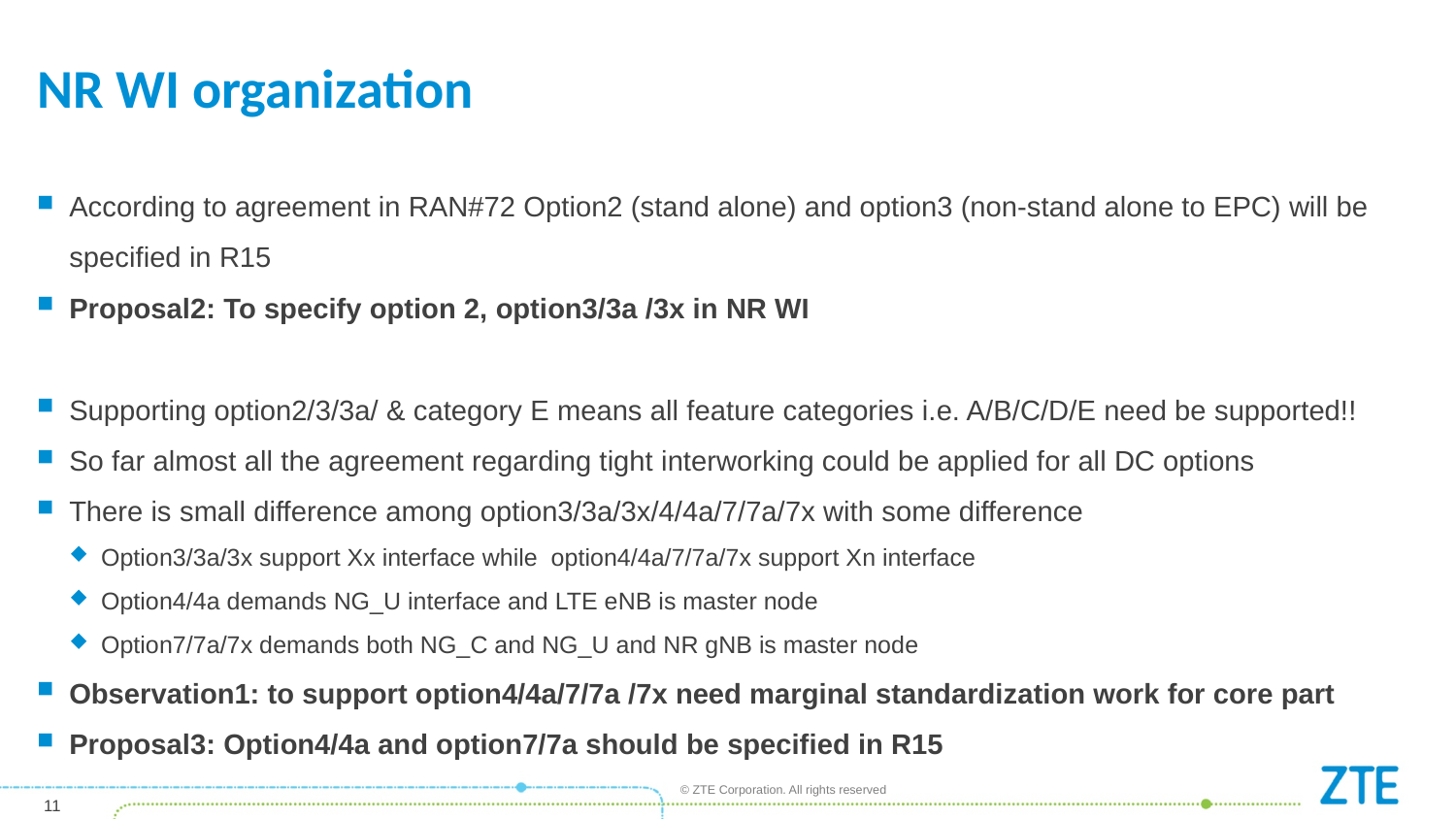

# NR WI organization
According to agreement in RAN#72 Option2 (stand alone) and option3 (non-stand alone to EPC) will be specified in R15
Proposal2: To specify option 2, option3/3a /3x in NR WI

Supporting option2/3/3a/ & category E means all feature categories i.e. A/B/C/D/E need be supported!!
So far almost all the agreement regarding tight interworking could be applied for all DC options
There is small difference among option3/3a/3x/4/4a/7/7a/7x with some difference
Option3/3a/3x support Xx interface while  option4/4a/7/7a/7x support Xn interface
Option4/4a demands NG_U interface and LTE eNB is master node
Option7/7a/7x demands both NG_C and NG_U and NR gNB is master node
Observation1: to support option4/4a/7/7a /7x need marginal standardization work for core part
Proposal3: Option4/4a and option7/7a should be specified in R15